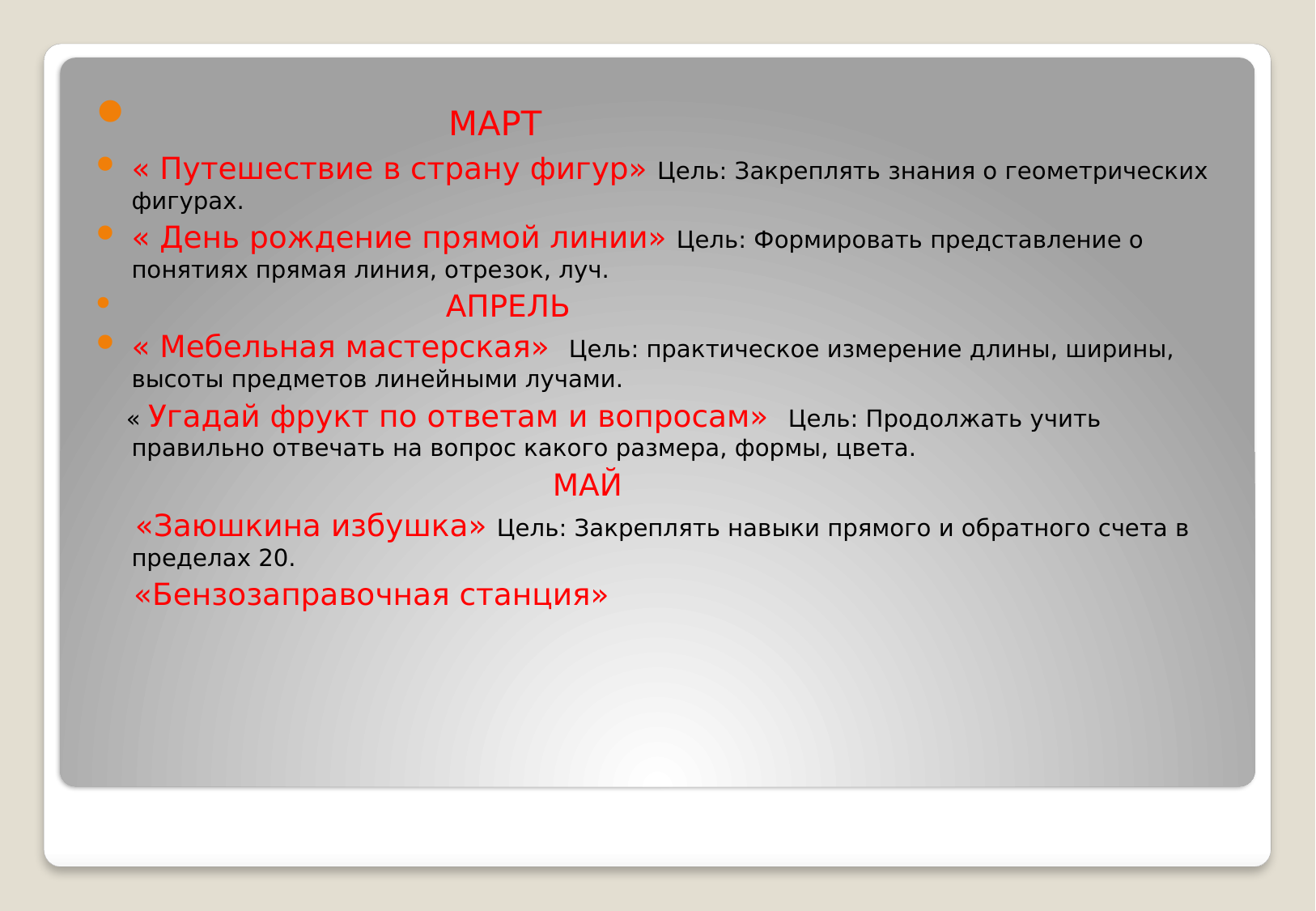

МАРТ
« Путешествие в страну фигур» Цель: Закреплять знания о геометрических фигурах.
« День рождение прямой линии» Цель: Формировать представление о понятиях прямая линия, отрезок, луч.
                                          АПРЕЛЬ
« Мебельная мастерская»  Цель: практическое измерение длины, ширины, высоты предметов линейными лучами.
    « Угадай фрукт по ответам и вопросам»  Цель: Продолжать учить правильно отвечать на вопрос какого размера, формы, цвета.
                                               МАЙ
    «Заюшкина избушка» Цель: Закреплять навыки прямого и обратного счета в пределах 20.
     «Бензозаправочная станция»